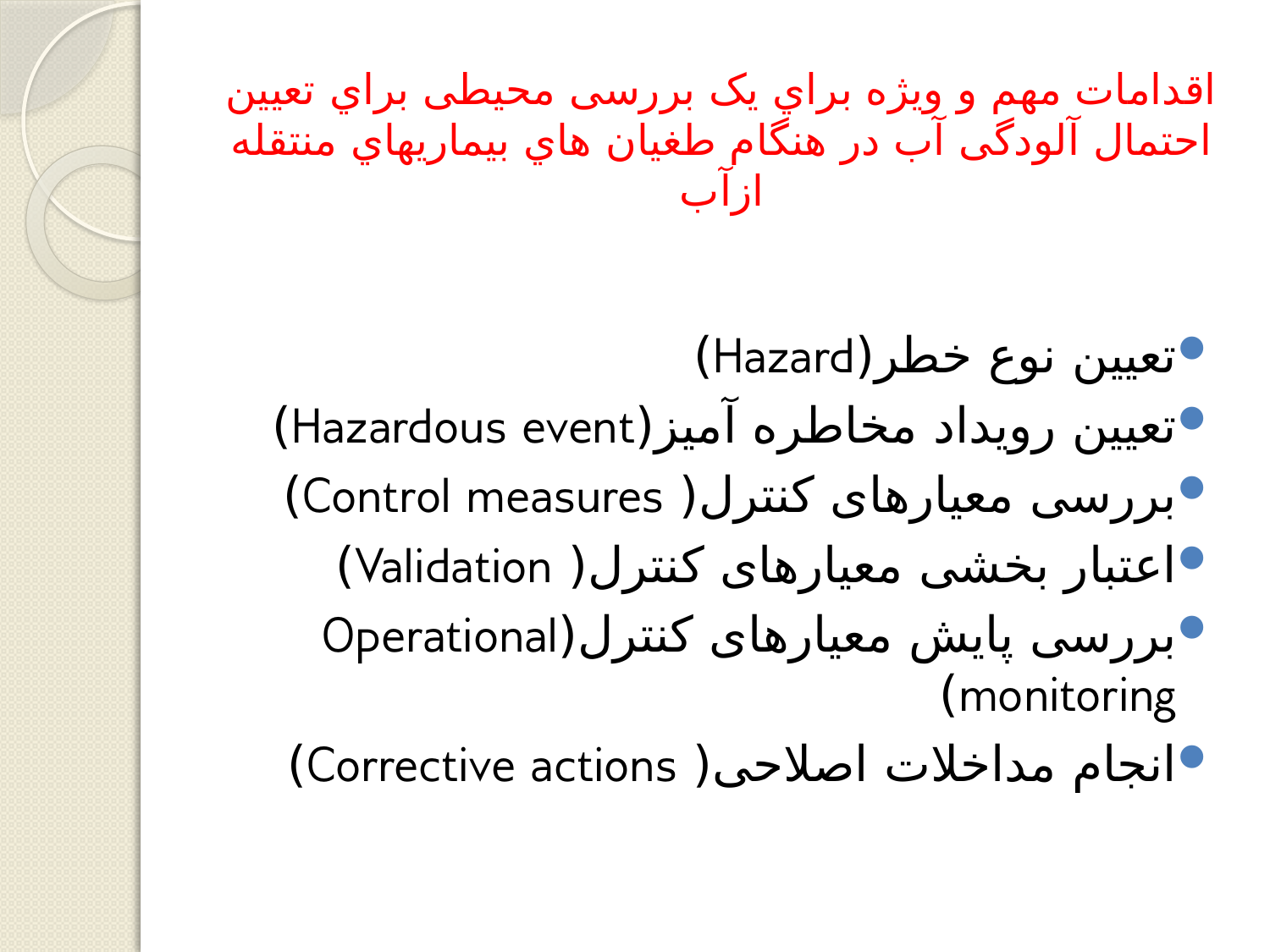

# اقدامات مهم و ویژه براي یک بررسی محیطی براي تعیین احتمال آلودگی آب در هنگام طغیان هاي بیماریهاي منتقله ازآب
تعیین نوع خطر(Hazard)
تعیین رویداد مخاطره آمیز(Hazardous event)
بررسی معیارهای کنترل( Control measures)
اعتبار بخشی معیارهای کنترل( Validation)
بررسی پایش معیارهای کنترل(Operational monitoring)
انجام مداخلات اصلاحی( Corrective actions)